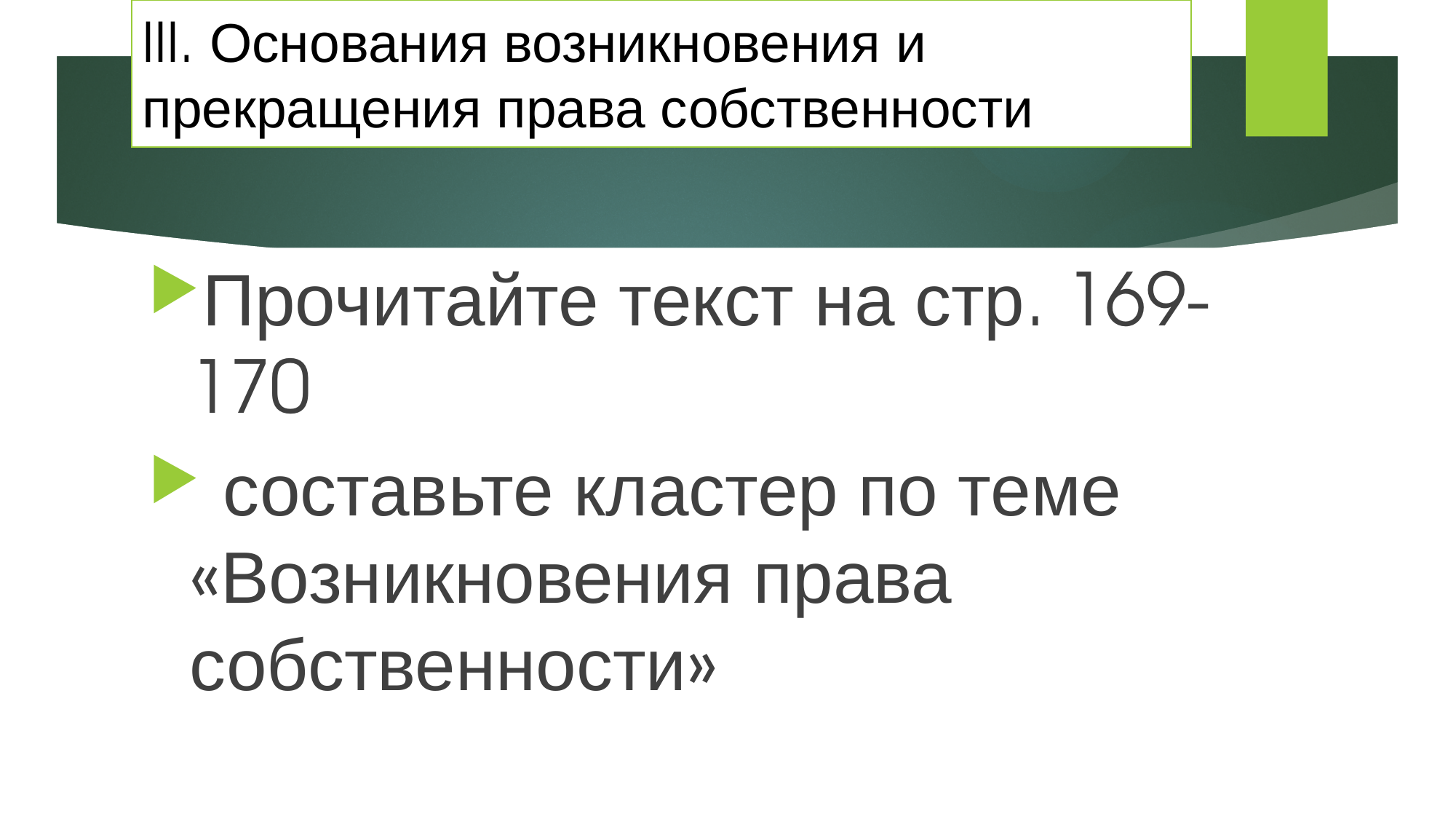

# III. Основания возникновения и прекращения права собственности
Прочитайте текст на стр. 169-170
 составьте кластер по теме «Возникновения права собственности»